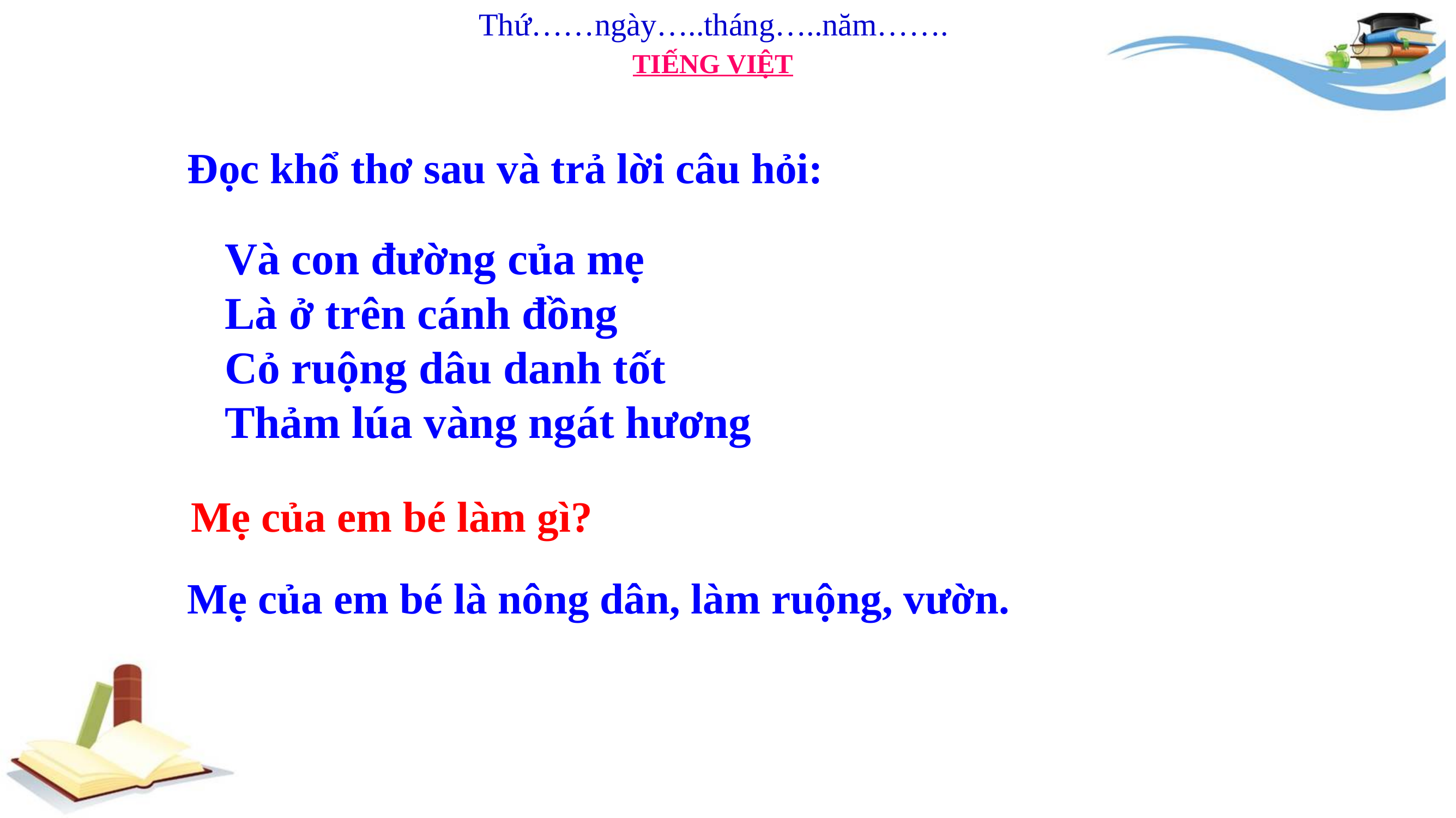

Thứ……ngày…..tháng…..năm…….
TIẾNG VIỆT
Đọc khổ thơ sau và trả lời câu hỏi:
Và con đường của mẹ
Là ở trên cánh đồng
Cỏ ruộng dâu danh tốt
Thảm lúa vàng ngát hương
Mẹ của em bé làm gì?
Mẹ của em bé là nông dân, làm ruộng, vườn.